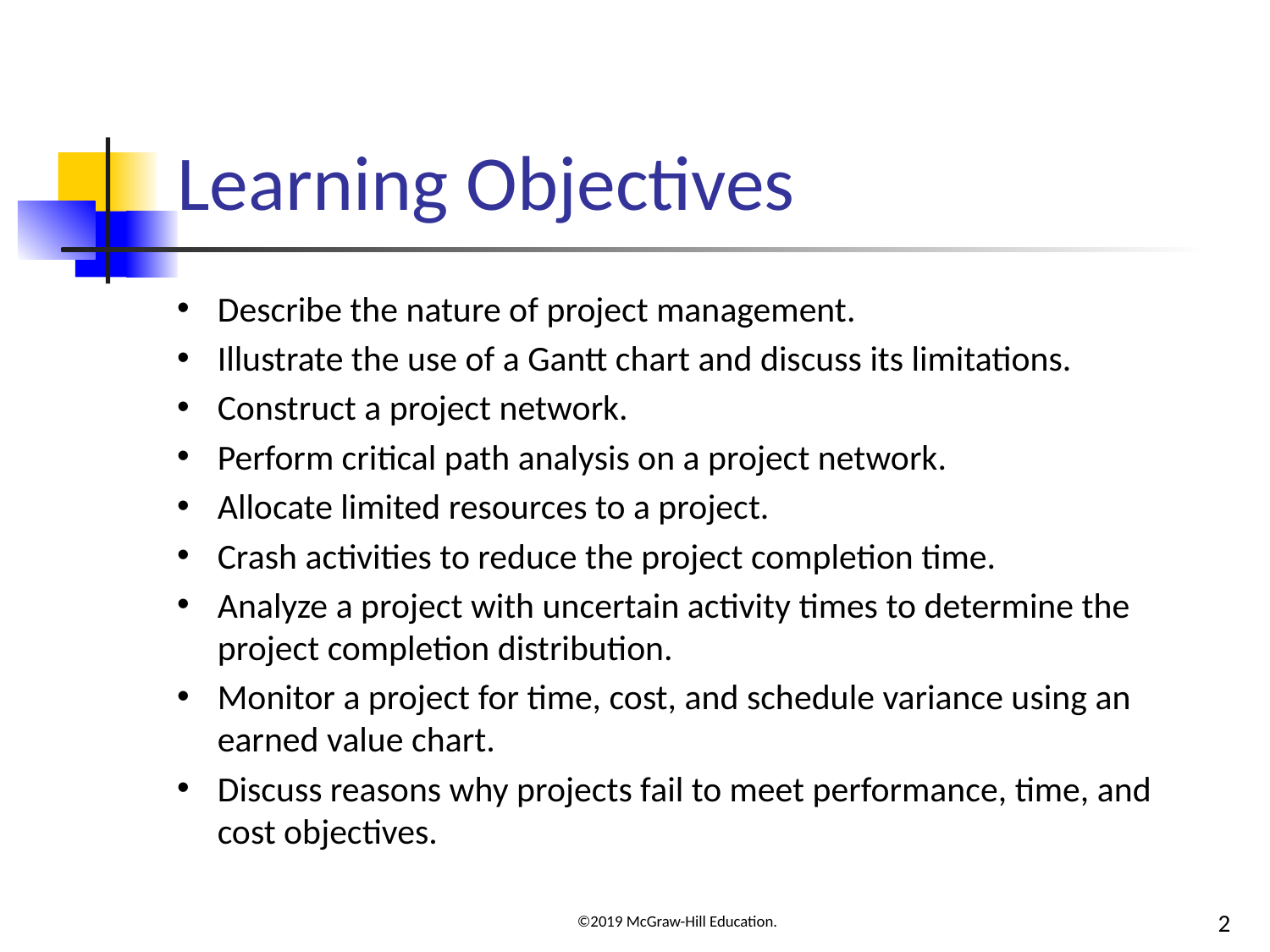

# Learning Objectives
Describe the nature of project management.
Illustrate the use of a Gantt chart and discuss its limitations.
Construct a project network.
Perform critical path analysis on a project network.
Allocate limited resources to a project.
Crash activities to reduce the project completion time.
Analyze a project with uncertain activity times to determine the project completion distribution.
Monitor a project for time, cost, and schedule variance using an earned value chart.
Discuss reasons why projects fail to meet performance, time, and cost objectives.